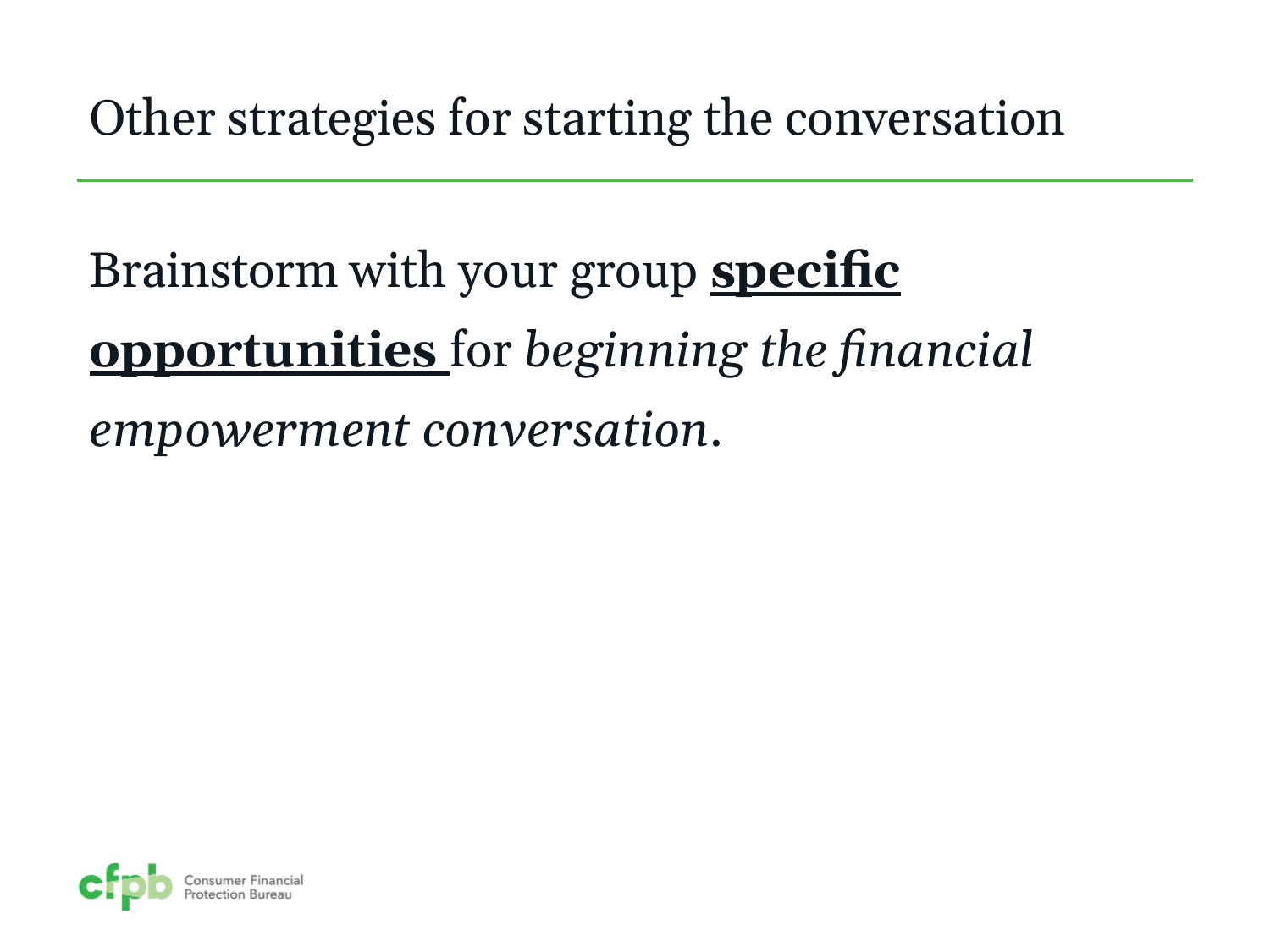

# Other strategies for starting the conversation
Brainstorm with your group specific opportunities for beginning the financial empowerment conversation.